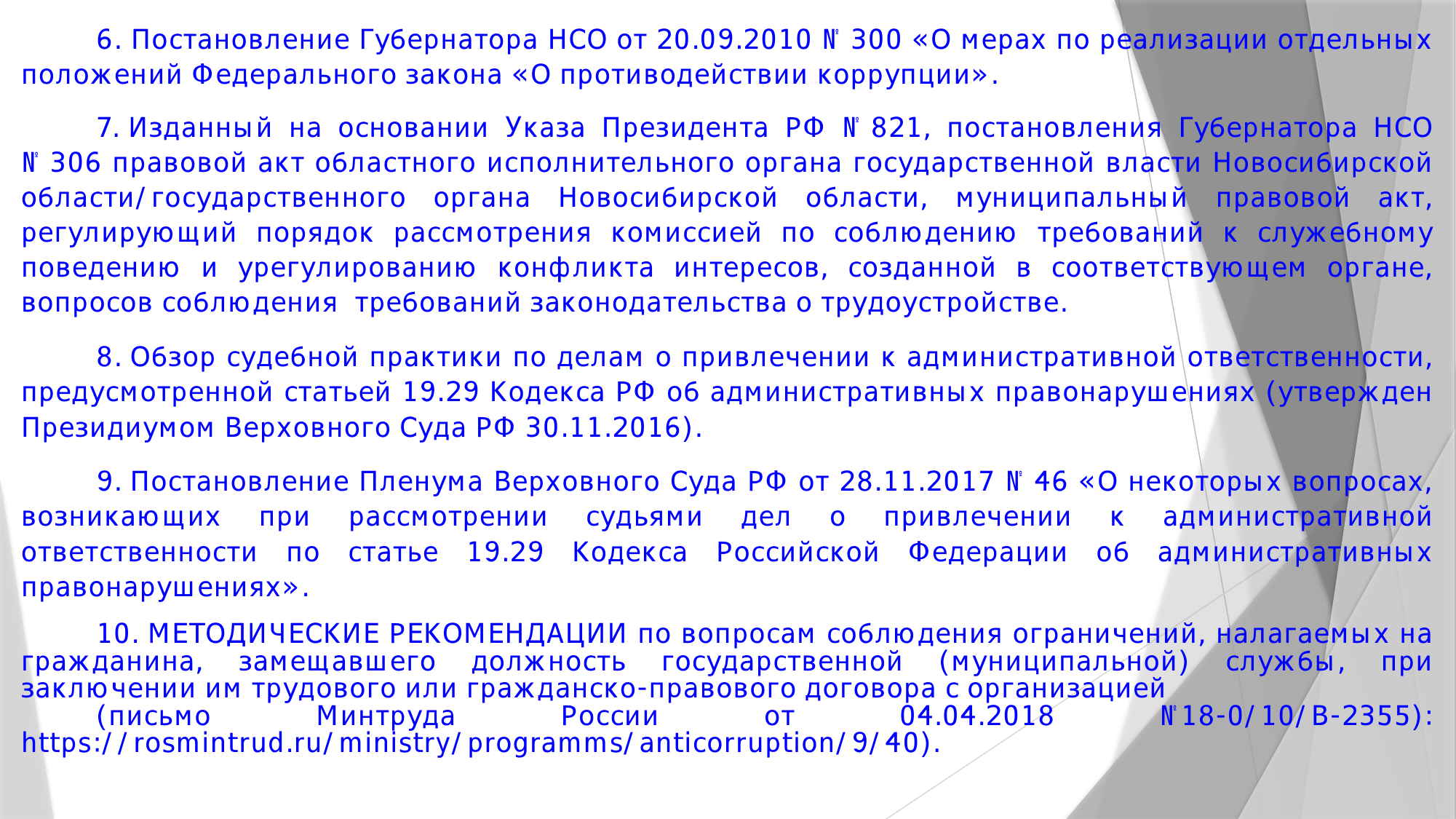

6. Постановление Губернатора НСО от 20.09.2010 № 300 «О мерах по реализации отдельных положений Федерального закона «О противодействии коррупции».

7. Изданный на основании Указа Президента РФ № 821, постановления Губернатора НСО № 306 правовой акт областного исполнительного органа государственной власти Новосибирской области/государственного органа Новосибирской области, муниципальный правовой акт, регулирующий порядок рассмотрения комиссией по соблюдению требований к служебному поведению и урегулированию конфликта интересов, созданной в соответствующем органе, вопросов соблюдения  требований законодательства о трудоустройстве.

8. Обзор судебной практики по делам о привлечении к административной ответственности, предусмотренной статьей 19.29 Кодекса РФ об административных правонарушениях (утвержден Президиумом Верховного Суда РФ 30.11.2016).

9. Постановление Пленума Верховного Суда РФ от 28.11.2017 № 46 «О некоторых вопросах, возникающих при рассмотрении судьями дел о привлечении к административной ответственности по статье 19.29 Кодекса Российской Федерации об административных правонарушениях».

10. МЕТОДИЧЕСКИЕ РЕКОМЕНДАЦИИ по вопросам соблюдения ограничений, налагаемых на гражданина, замещавшего должность государственной (муниципальной) службы, при заключении им трудового или гражданско-правового договора с организацией
(письмо Минтруда России от 04.04.2018 №18-0/10/В-2355): https://rosmintrud.ru/ministry/programms/anticorruption/9/40).